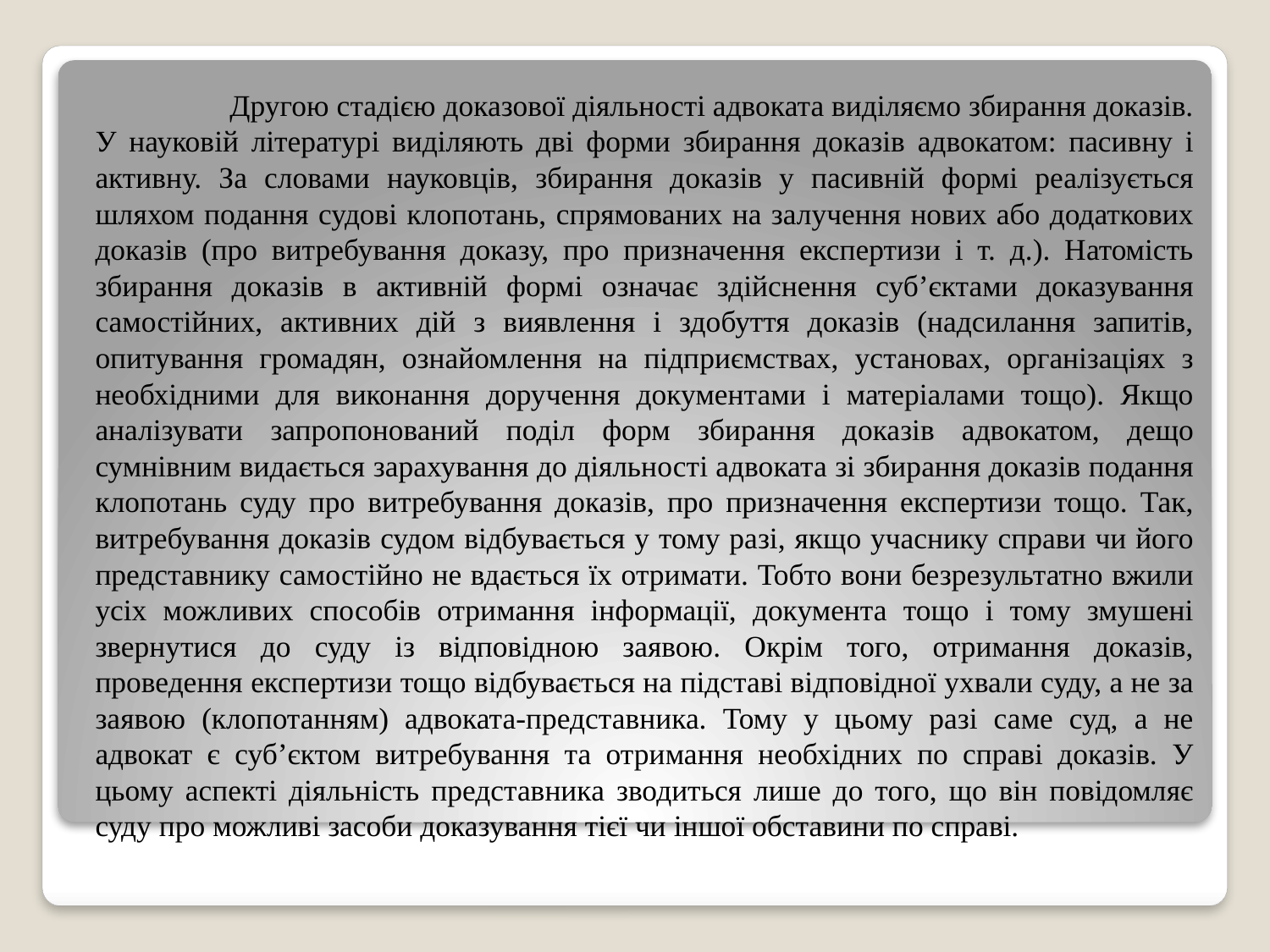

Другою стадією доказової діяльності адвоката виділяємо збирання доказів. У науковій літературі виділяють дві форми збирання доказів адвокатом: пасивну і активну. За словами науковців, збирання доказів у пасивній формі реалізується шляхом подання судові клопотань, спрямованих на залучення нових або додаткових доказів (про витребування доказу, про призначення експертизи і т. д.). Натомість збирання доказів в активній формі означає здійснення суб’єктами доказування самостійних, активних дій з виявлення і здобуття доказів (надсилання запитів, опитування громадян, ознайомлення на підприємствах, установах, організаціях з необхідними для виконання доручення документами і матеріалами тощо). Якщо аналізувати запропонований поділ форм збирання доказів адвокатом, дещо сумнівним видається зарахування до діяльності адвоката зі збирання доказів подання клопотань суду про витребування доказів, про призначення експертизи тощо. Так, витребування доказів судом відбувається у тому разі, якщо учаснику справи чи його представнику самостійно не вдається їх отримати. Тобто вони безрезультатно вжили усіх можливих способів отримання інформації, документа тощо і тому змушені звернутися до суду із відповідною заявою. Окрім того, отримання доказів, проведення експертизи тощо відбувається на підставі відповідної ухвали суду, а не за заявою (клопотанням) адвоката-представника. Тому у цьому разі саме суд, а не адвокат є суб’єктом витребування та отримання необхідних по справі доказів. У цьому аспекті діяльність представника зводиться лише до того, що він повідомляє суду про можливі засоби доказування тієї чи іншої обставини по справі.